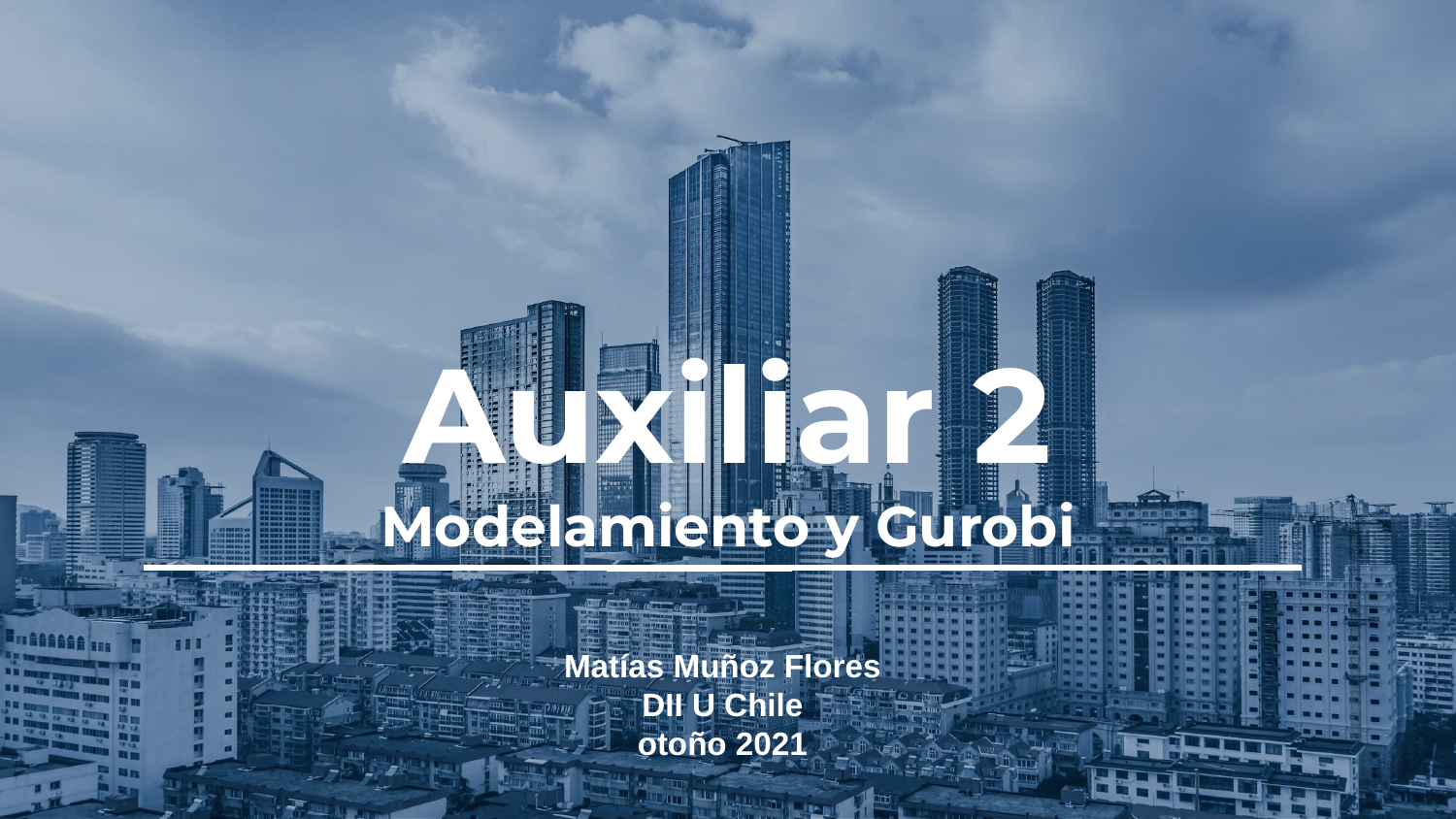

# Auxiliar 2 Modelamiento y Gurobi
Matías Muñoz Flores
DII U Chile
otoño 2021